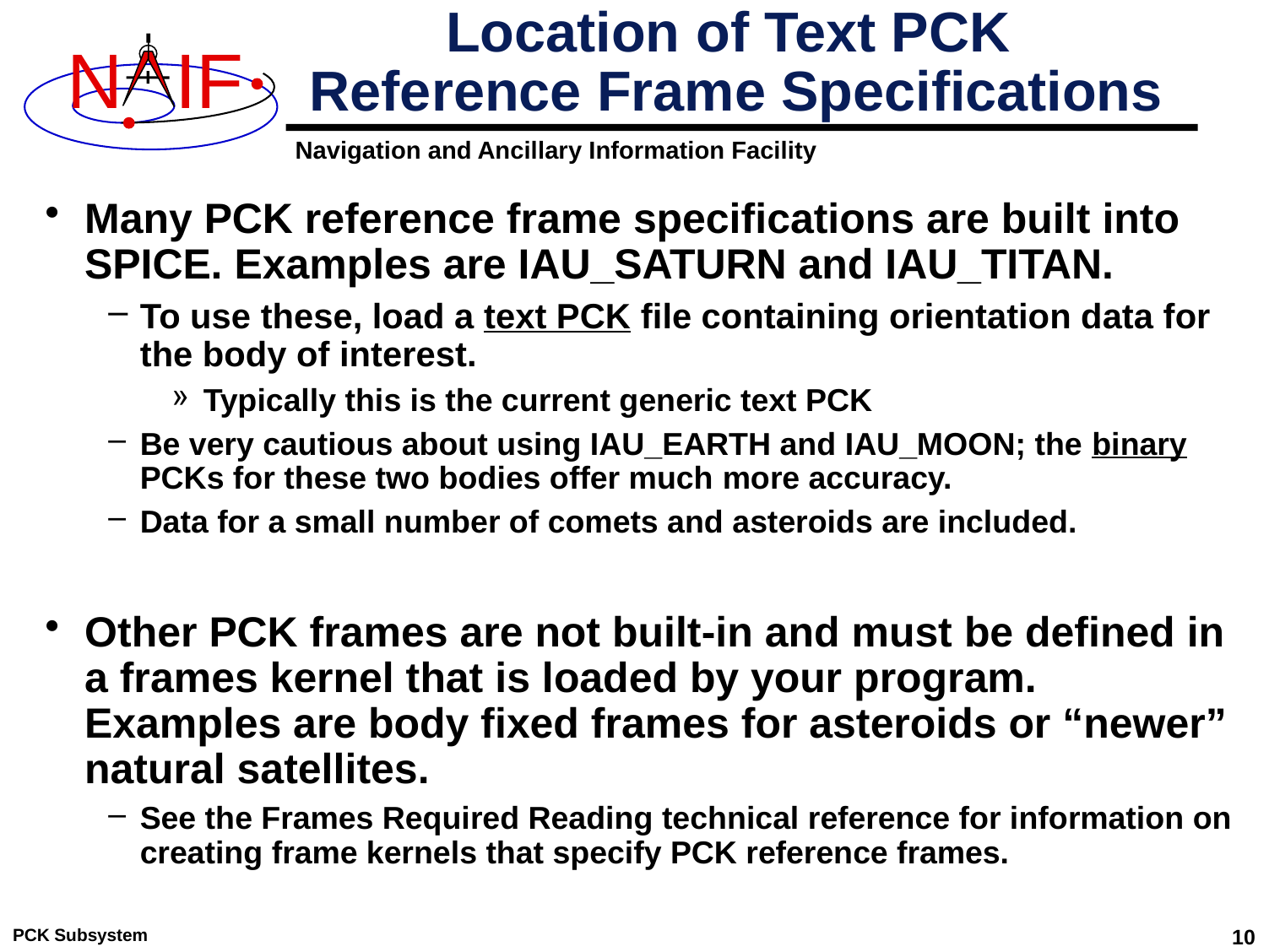

# Location of Text PCK Reference Frame Specifications
Many PCK reference frame specifications are built into SPICE. Examples are IAU_SATURN and IAU_TITAN.
To use these, load a text PCK file containing orientation data for the body of interest.
Typically this is the current generic text PCK
Be very cautious about using IAU_EARTH and IAU_MOON; the binary PCKs for these two bodies offer much more accuracy.
Data for a small number of comets and asteroids are included.

Other PCK frames are not built-in and must be defined in a frames kernel that is loaded by your program. Examples are body fixed frames for asteroids or “newer” natural satellites.
See the Frames Required Reading technical reference for information on creating frame kernels that specify PCK reference frames.
PCK Subsystem
10